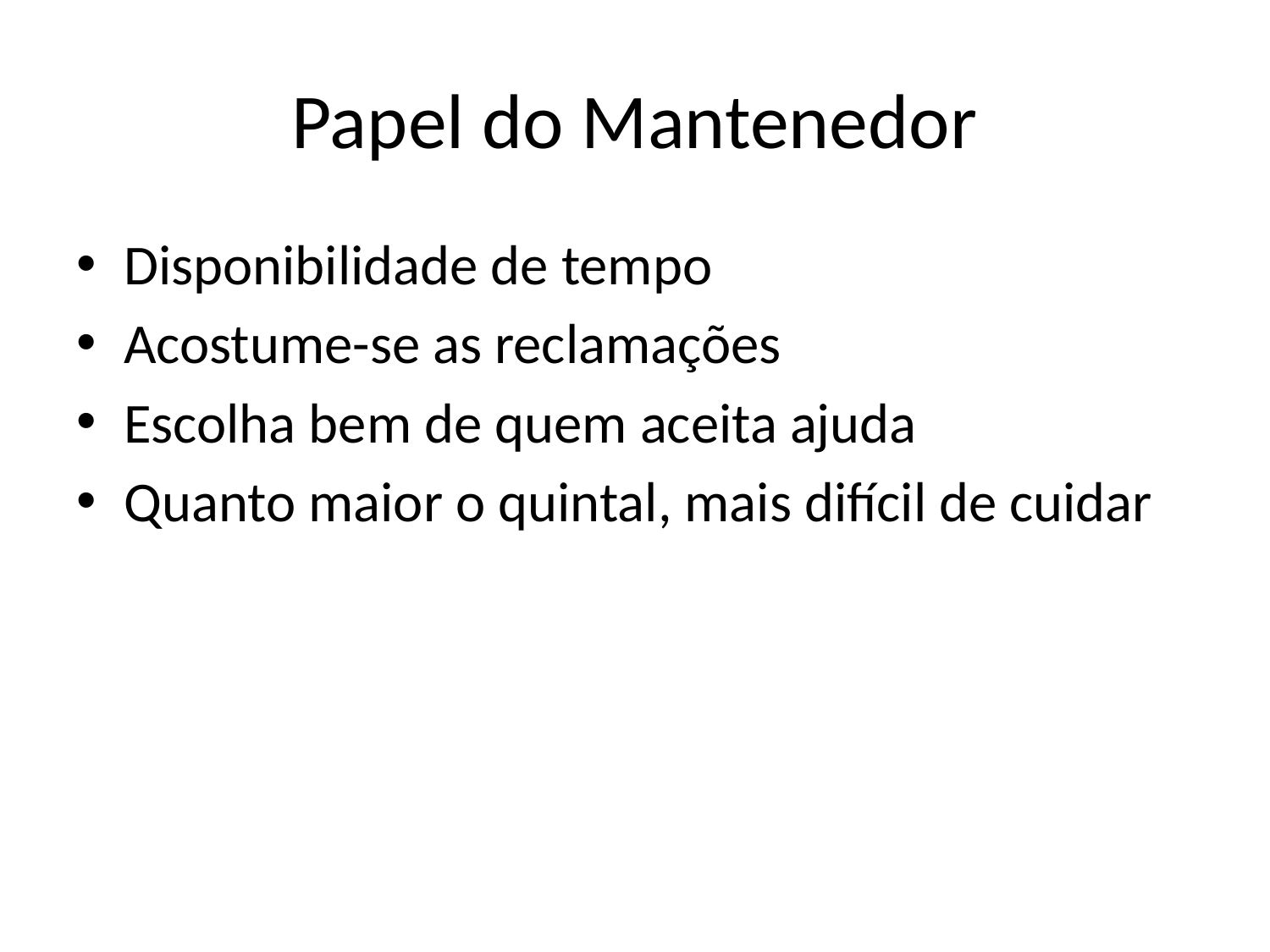

# Papel do Mantenedor
Disponibilidade de tempo
Acostume-se as reclamações
Escolha bem de quem aceita ajuda
Quanto maior o quintal, mais difícil de cuidar